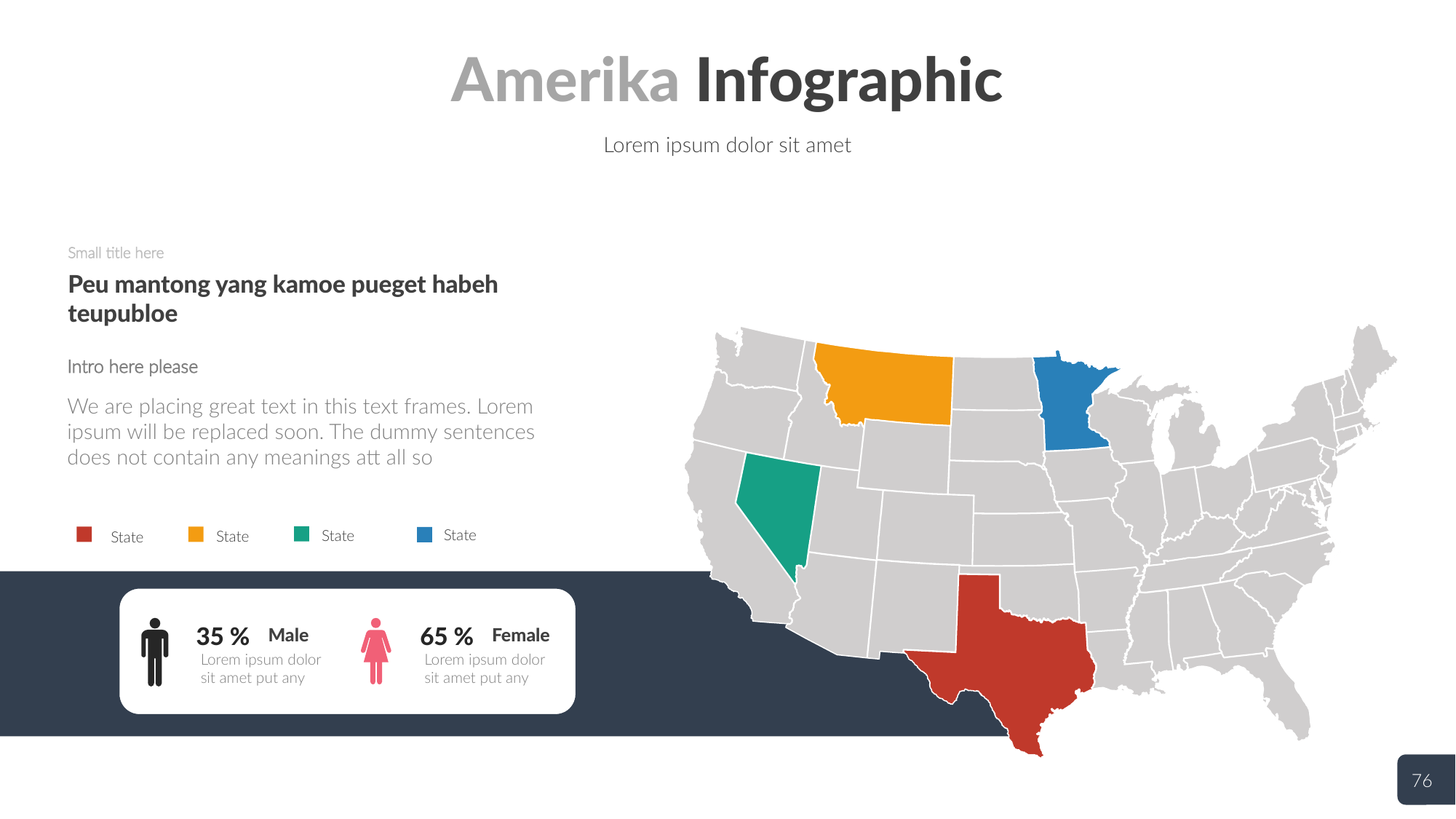

# Amerika Infographic
Lorem ipsum dolor sit amet
Small title here
Peu mantong yang kamoe pueget habeh teupubloe

Intro here please
We are placing great text in this text frames. Lorem ipsum will be replaced soon. The dummy sentences does not contain any meanings att all so
State
State
State
State

35 %
Male
Lorem ipsum dolor sit amet put any
65 %
Female
Lorem ipsum dolor sit amet put any

76